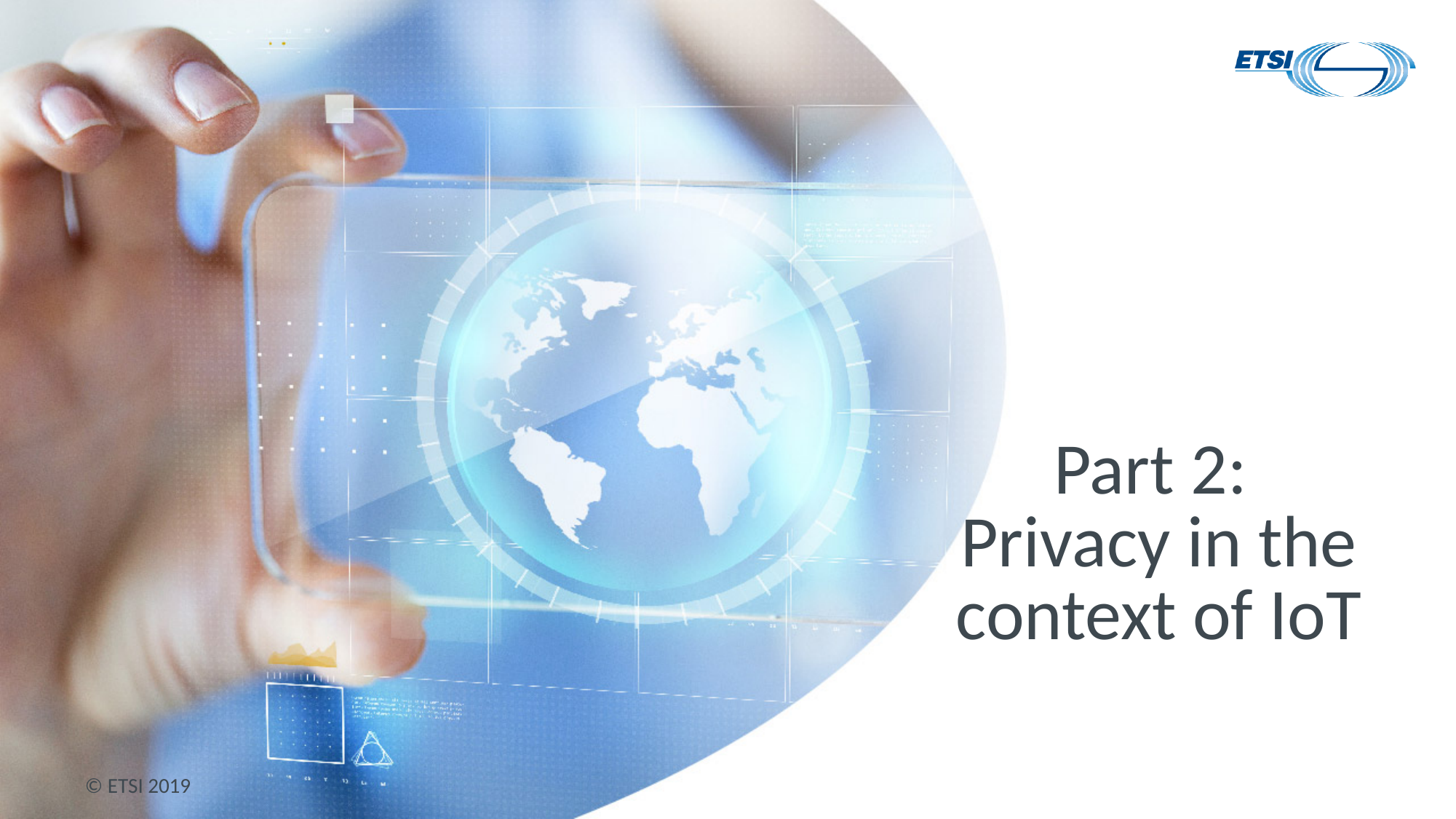

# Part 2: Privacy in the context of IoT